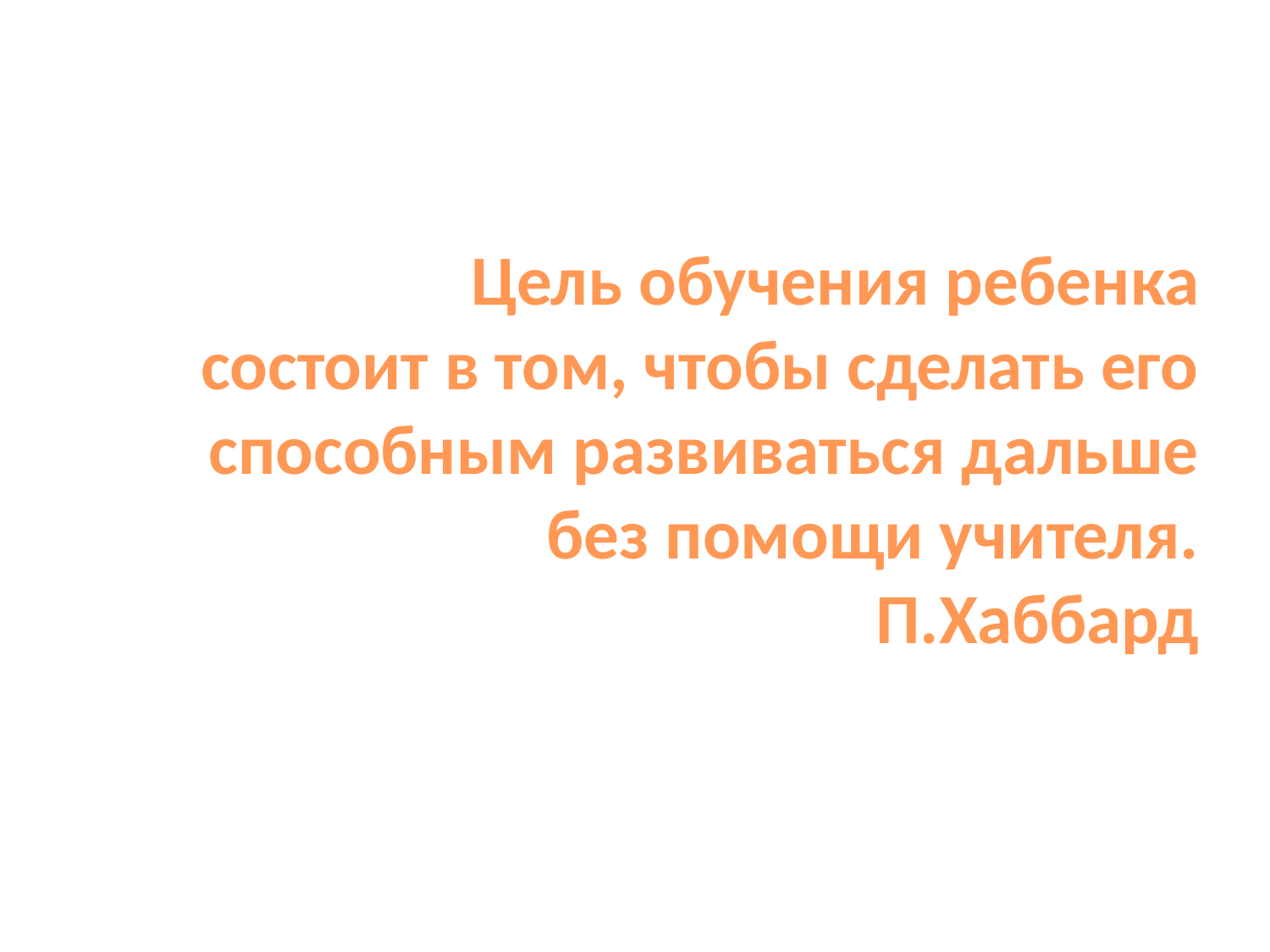

Цель обучения ребенка
состоит в том, чтобы сделать его
способным развиваться дальше
без помощи учителя.
П.Хаббард